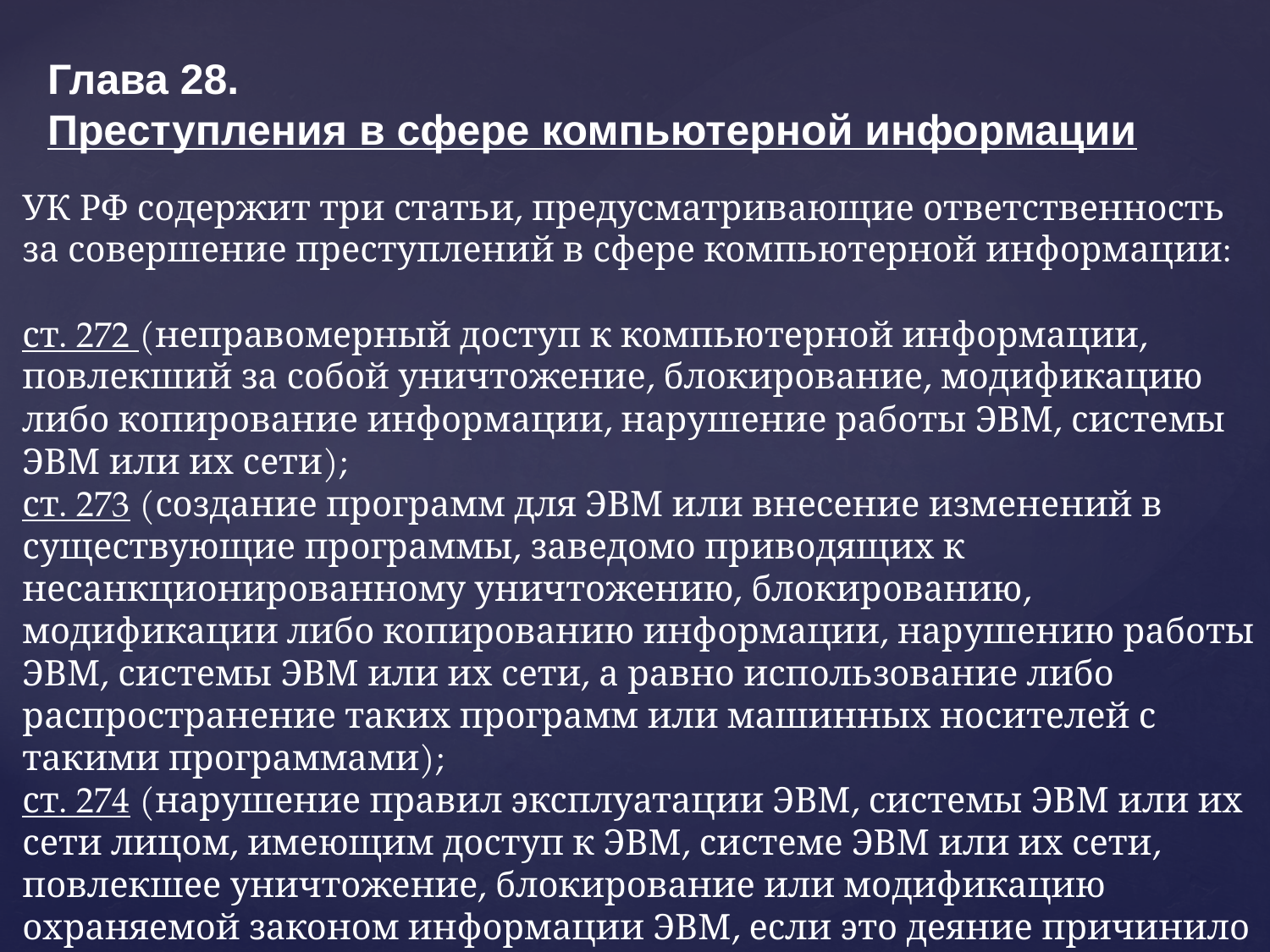

Глава 28.
Преступления в сфере компьютерной информации
УК РФ содержит три статьи, предусматривающие ответственность за совершение преступлений в сфере компьютерной информации:

ст. 272 (неправомерный доступ к компьютерной информации, повлекший за собой уничтожение, блокирование, модификацию либо копирование информации, нарушение работы ЭВМ, системы ЭВМ или их сети);
ст. 273 (создание программ для ЭВМ или внесение изменений в существующие программы, заведомо приводящих к несанкционированному уничтожению, блокированию, модификации либо копированию информации, нарушению работы ЭВМ, системы ЭВМ или их сети, а равно использование либо распространение таких программ или машинных носителей с такими программами);
ст. 274 (нарушение правил эксплуатации ЭВМ, системы ЭВМ или их сети лицом, имеющим доступ к ЭВМ, системе ЭВМ или их сети, повлекшее уничтожение, блокирование или модификацию охраняемой законом информации ЭВМ, если это деяние причинило существенный вред).